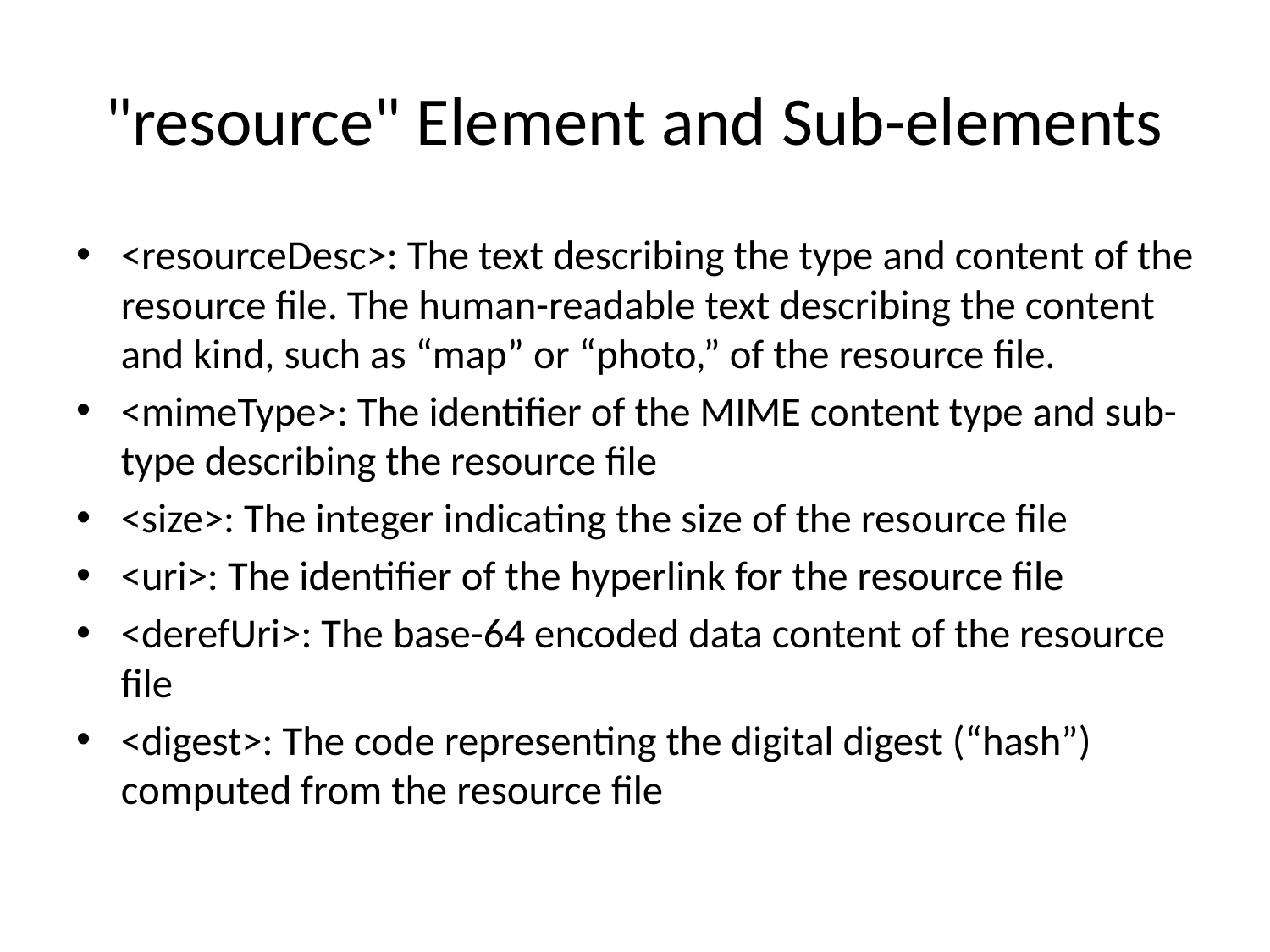

# "resource" Element and Sub-elements
<resourceDesc>: The text describing the type and content of the resource file. The human-readable text describing the content and kind, such as “map” or “photo,” of the resource file.
<mimeType>: The identifier of the MIME content type and sub-type describing the resource file
<size>: The integer indicating the size of the resource file
<uri>: The identifier of the hyperlink for the resource file
<derefUri>: The base-64 encoded data content of the resource file
<digest>: The code representing the digital digest (“hash”) computed from the resource file